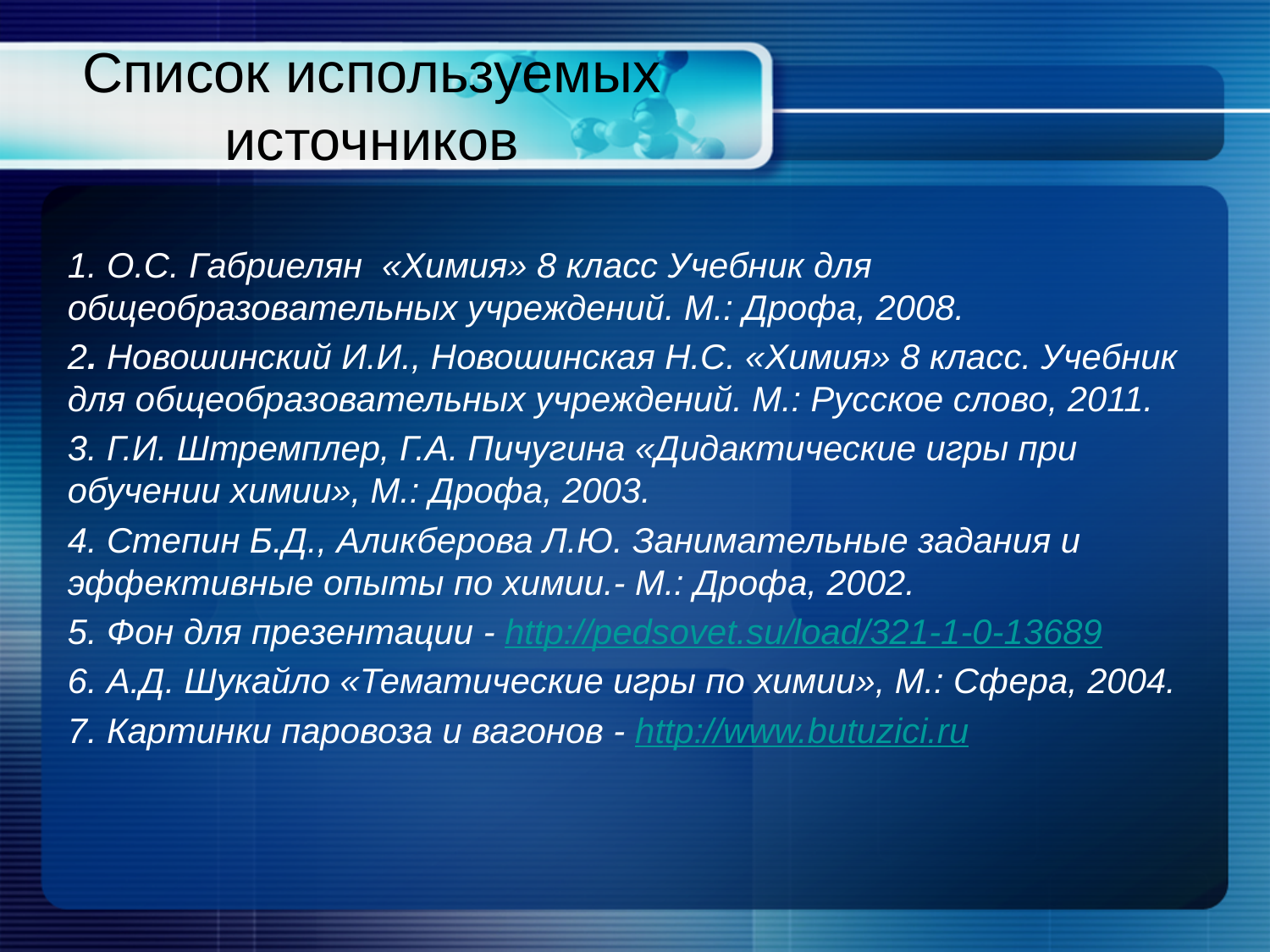

# Список используемых источников
1. О.С. Габриелян  «Химия» 8 класс Учебник для общеобразовательных учреждений. М.: Дрофа, 2008.
2. Новошинский И.И., Новошинская Н.С. «Химия» 8 класс. Учебник для общеобразовательных учреждений. М.: Русское слово, 2011.
3. Г.И. Штремплер, Г.А. Пичугина «Дидактические игры при обучении химии», М.: Дрофа, 2003.
4. Степин Б.Д., Аликберова Л.Ю. Занимательные задания и эффективные опыты по химии.- М.: Дрофа, 2002.
5. Фон для презентации - http://pedsovet.su/load/321-1-0-13689
6. А.Д. Шукайло «Тематические игры по химии», М.: Сфера, 2004.
7. Картинки паровоза и вагонов - http://www.butuzici.ru